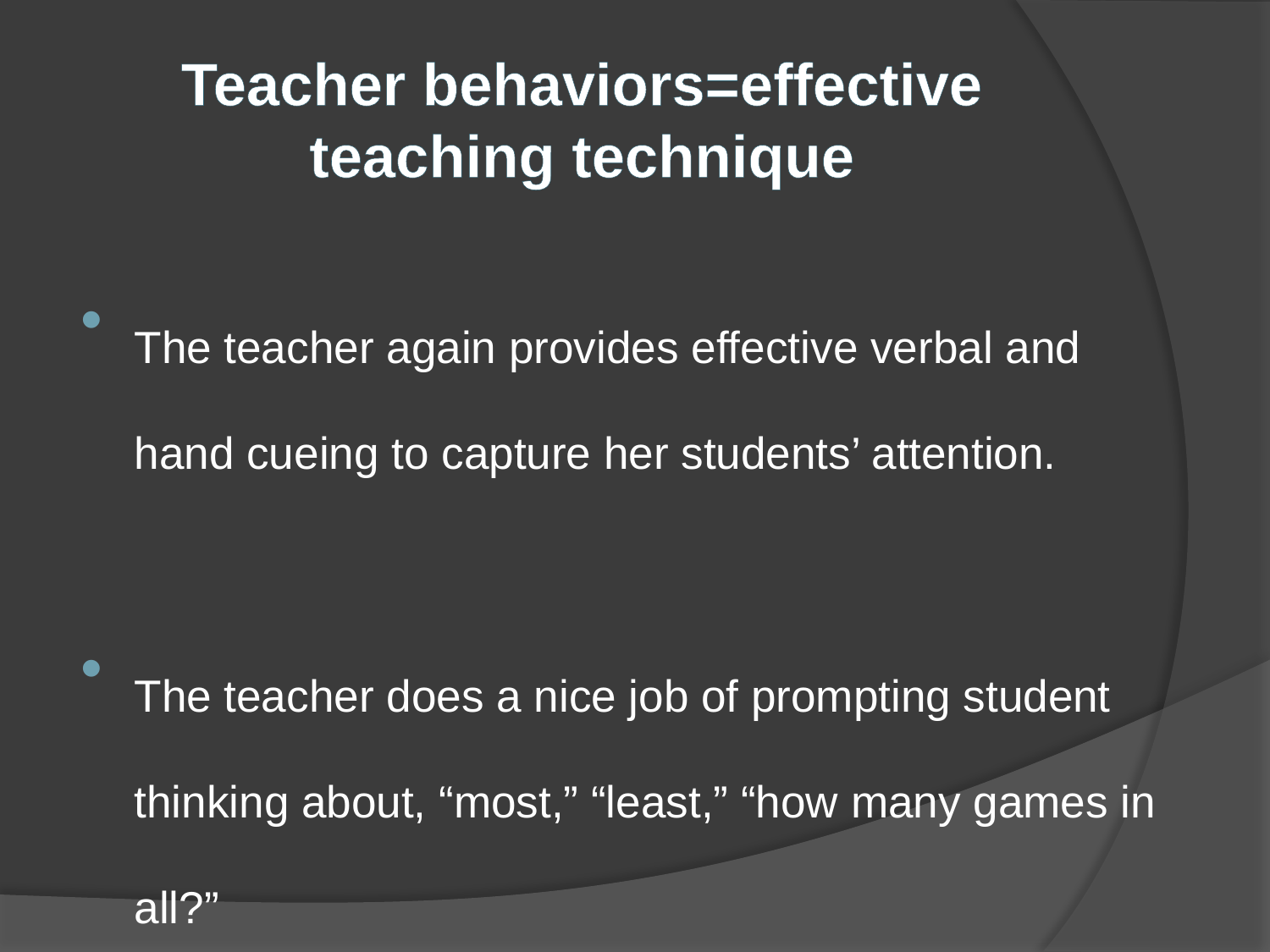

# Teacher behaviors=effective teaching technique
The teacher again provides effective verbal and hand cueing to capture her students’ attention.

The teacher does a nice job of prompting student thinking about, “most,” “least,” “how many games in all?”